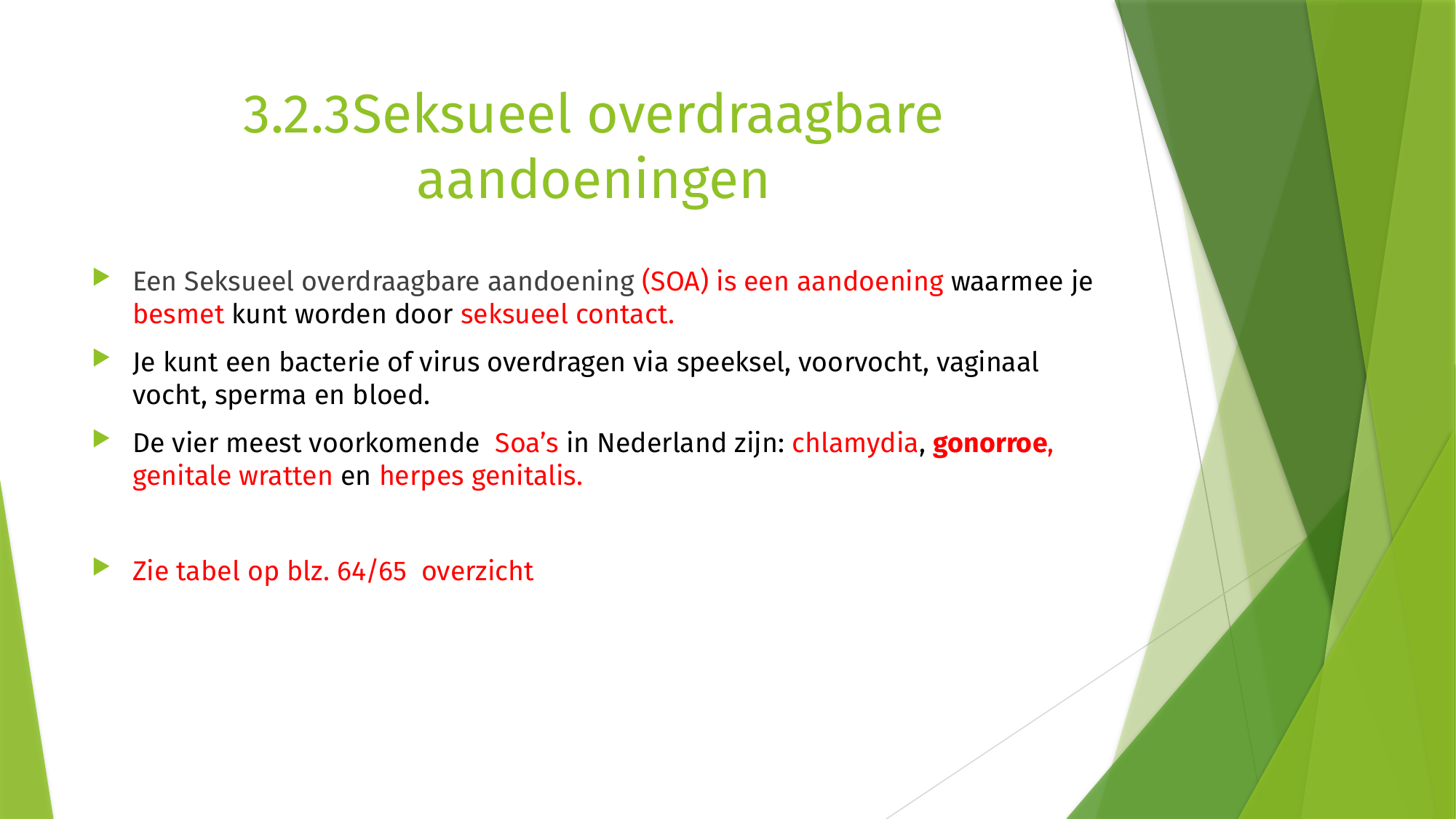

# 3.2.3	Seksueel overdraagbare aandoeningen
Een Seksueel overdraagbare aandoening (SOA) is een aandoening waarmee je besmet kunt worden door seksueel contact.
Je kunt een bacterie of virus overdragen via speeksel, voorvocht, vaginaal vocht, sperma en bloed.
De vier meest voorkomende  Soa’s in Nederland zijn: chlamydia, gonorroe, genitale wratten en herpes genitalis.

Zie tabel op blz. 64/65  overzicht